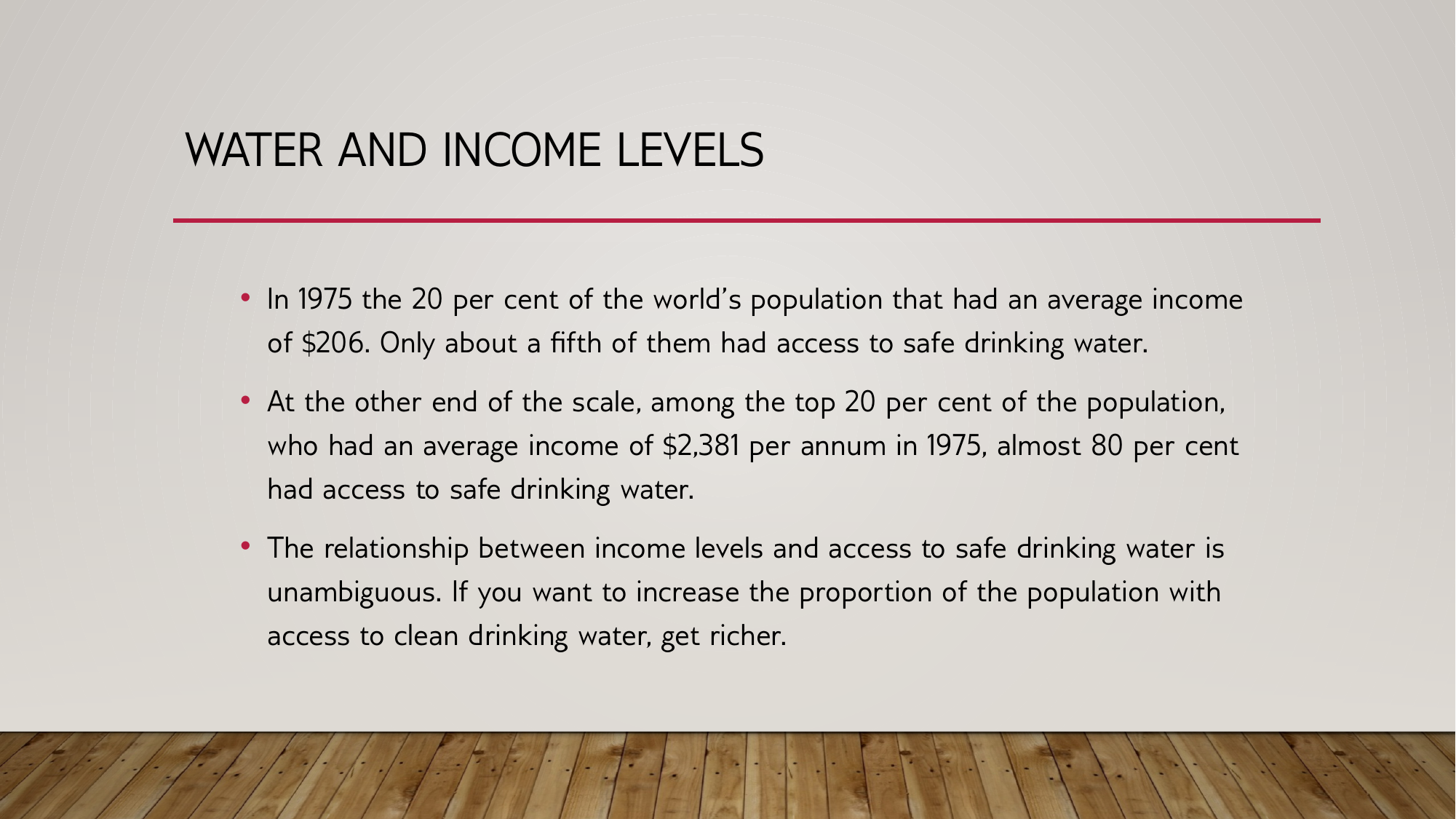

# Water and Income Levels
In 1975 the 20 per cent of the world’s population that had an average income of $206. Only about a fifth of them had access to safe drinking water.
At the other end of the scale, among the top 20 per cent of the population, who had an average income of $2,381 per annum in 1975, almost 80 per cent had access to safe drinking water.
The relationship between income levels and access to safe drinking water is unambiguous. If you want to increase the proportion of the population with access to clean drinking water, get richer.